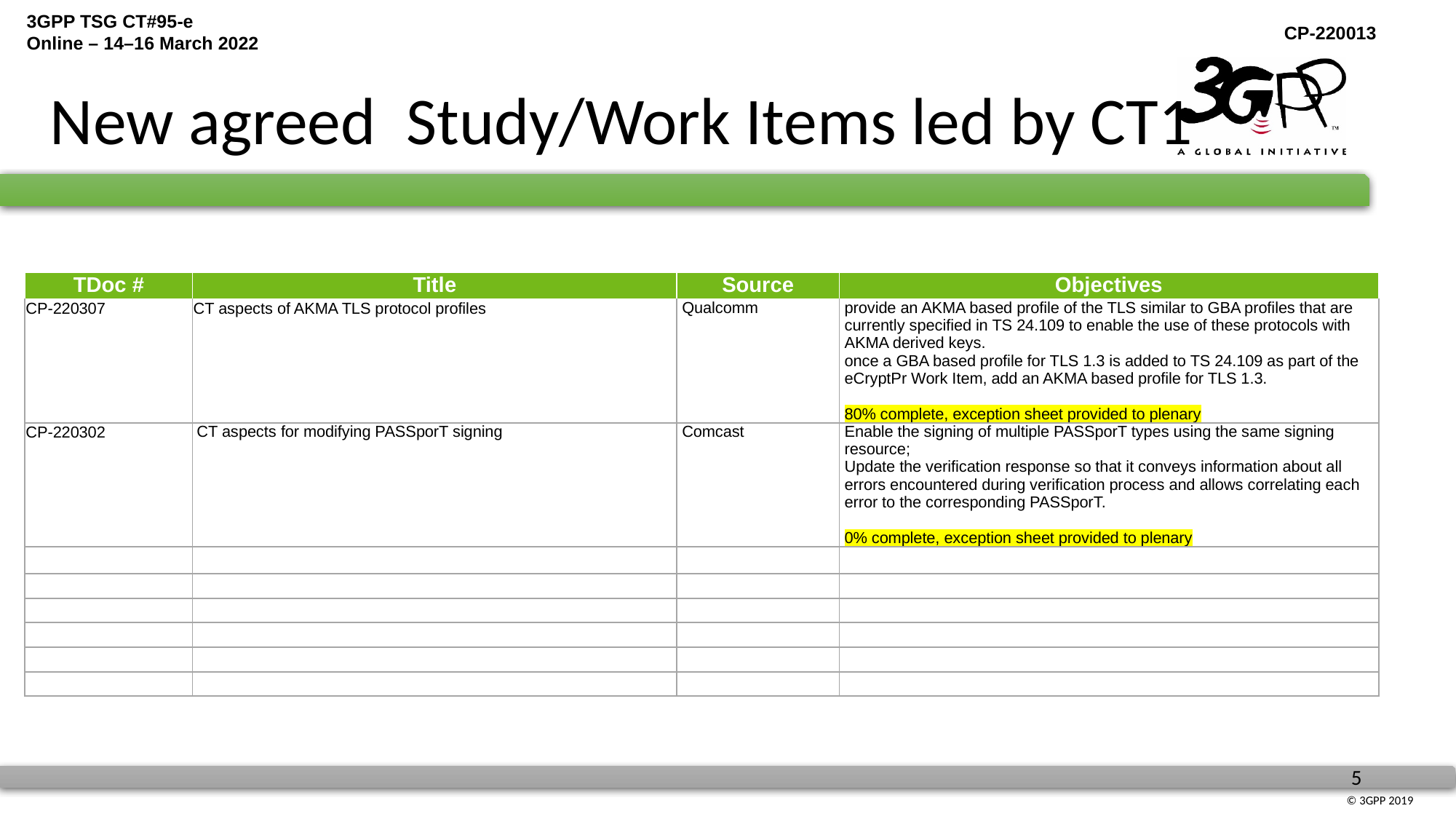

# New agreed  Study/Work Items led by CT1
| TDoc # | Title | Source | Objectives |
| --- | --- | --- | --- |
| CP-220307 | CT aspects of AKMA TLS protocol profiles | Qualcomm | provide an AKMA based profile of the TLS similar to GBA profiles that are currently specified in TS 24.109 to enable the use of these protocols with AKMA derived keys. once a GBA based profile for TLS 1.3 is added to TS 24.109 as part of the eCryptPr Work Item, add an AKMA based profile for TLS 1.3. 80% complete, exception sheet provided to plenary |
| CP-220302 | CT aspects for modifying PASSporT signing | Comcast | Enable the signing of multiple PASSporT types using the same signing resource; Update the verification response so that it conveys information about all errors encountered during verification process and allows correlating each error to the corresponding PASSporT. 0% complete, exception sheet provided to plenary |
|  |  |  |  |
|  |  |  |  |
|  |  |  |  |
|  |  |  |  |
|  |  |  |  |
|  |  |  |  |